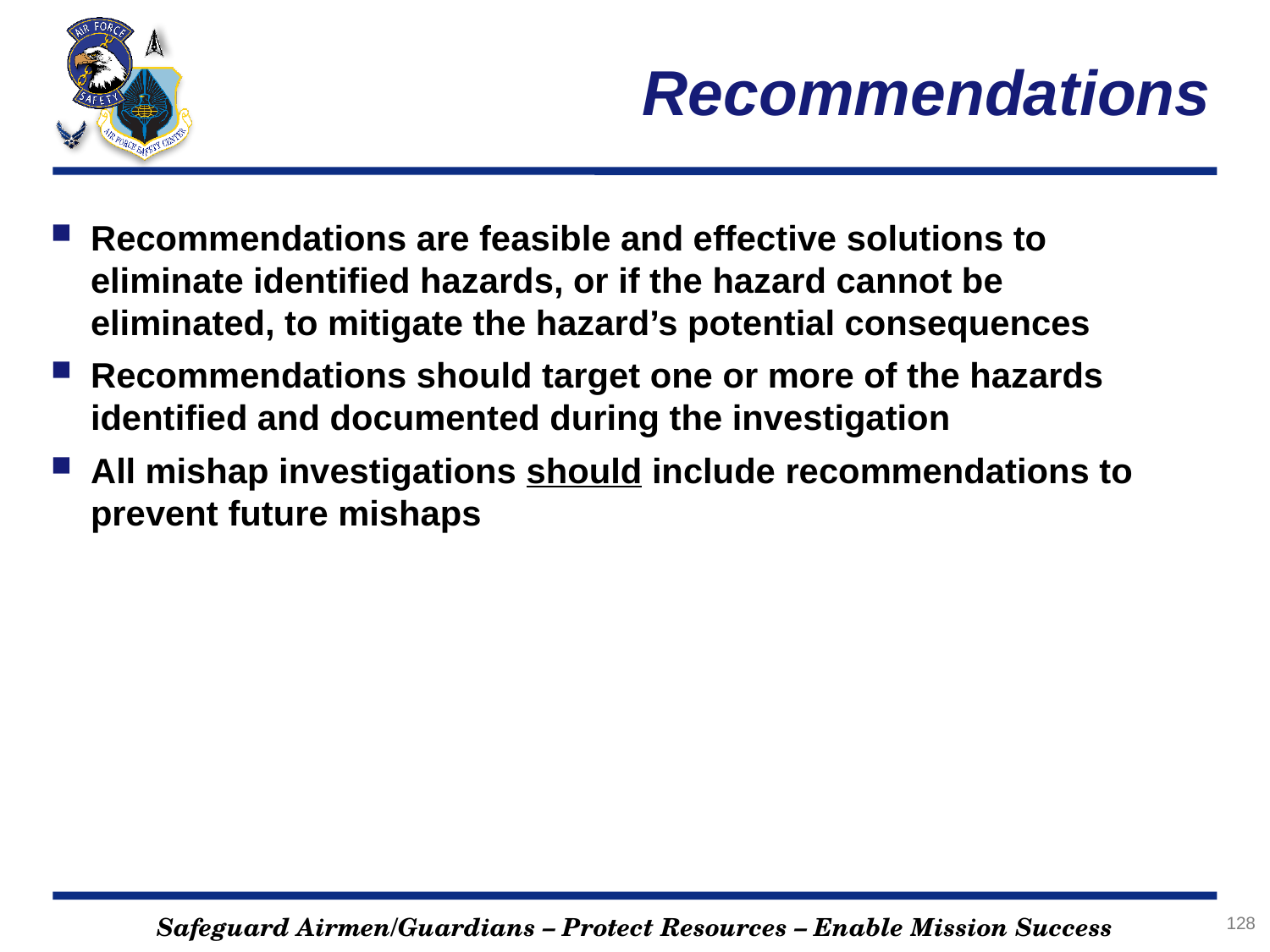

# Recommendations
Recommendations are feasible and effective solutions to eliminate identified hazards, or if the hazard cannot be eliminated, to mitigate the hazard’s potential consequences
Recommendations should target one or more of the hazards identified and documented during the investigation
All mishap investigations should include recommendations to prevent future mishaps
128